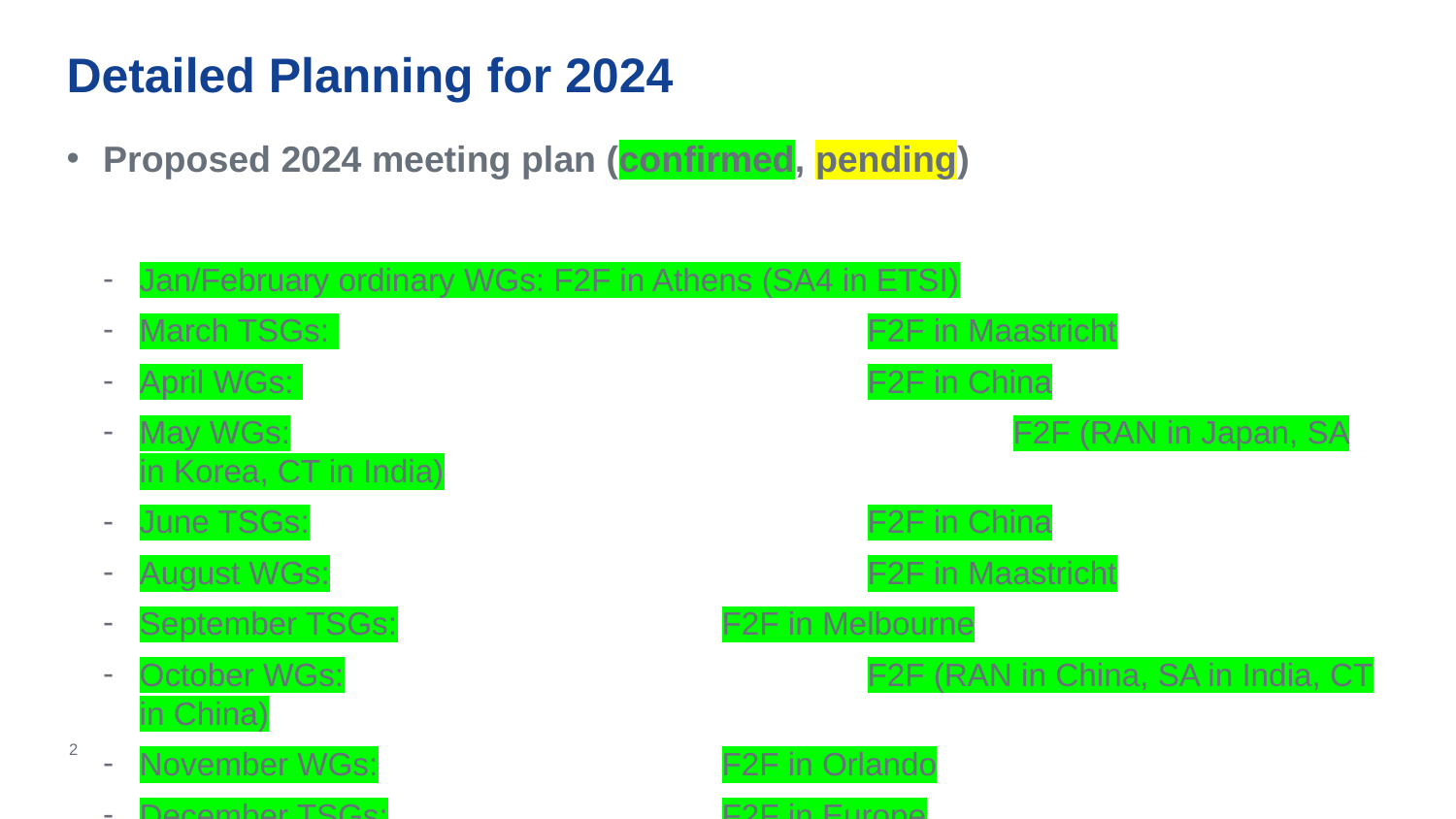

# Detailed Planning for 2024
Proposed 2024 meeting plan (confirmed, pending)

Jan/February ordinary WGs: F2F in Athens (SA4 in ETSI)
March TSGs: 				F2F in Maastricht
April WGs: 				F2F in China
May WGs:					F2F (RAN in Japan, SA in Korea, CT in India)
June TSGs:				F2F in China
August WGs:				F2F in Maastricht
September TSGs:			F2F in Melbourne
October WGs:				F2F (RAN in China, SA in India, CT in China)
November WGs:			F2F in Orlando
December TSGs:			F2F in Europe